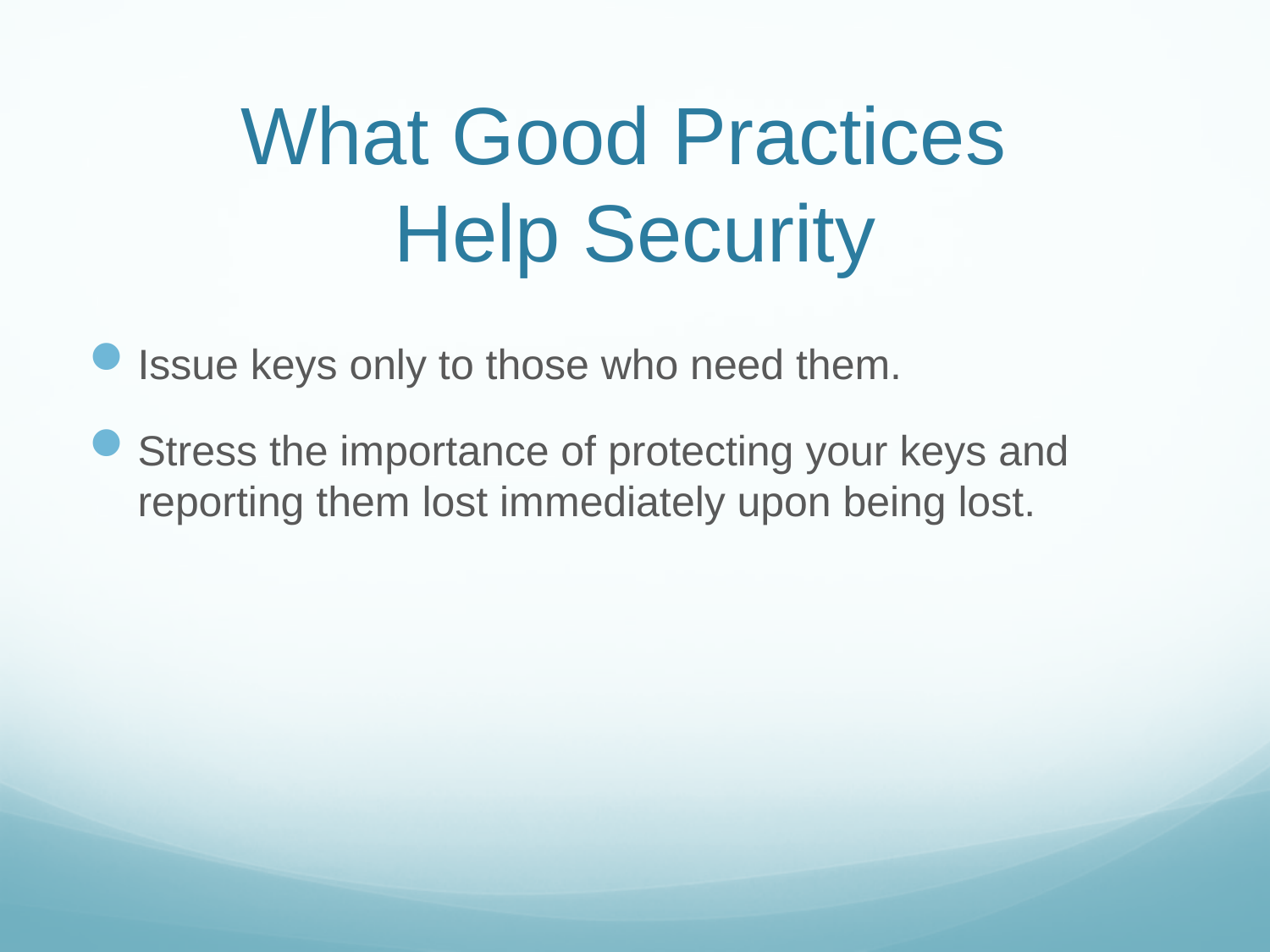

# What Good Practices Help Security
Issue keys only to those who need them.
Stress the importance of protecting your keys and reporting them lost immediately upon being lost.